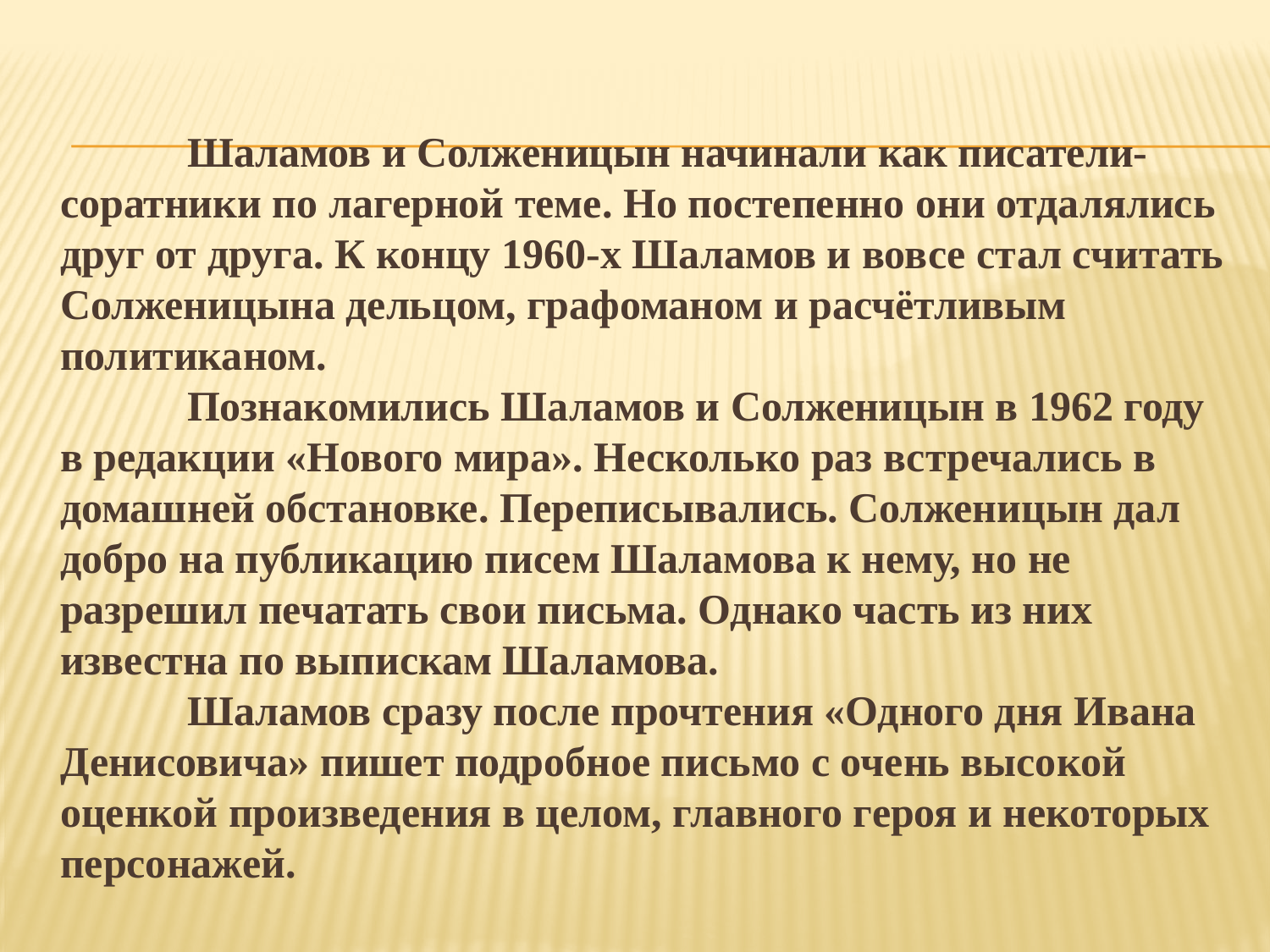

#
		Шаламов и Солженицын начинали как писатели-соратники по лагерной теме. Но постепенно они отдалялись друг от друга. К концу 1960-х Шаламов и вовсе стал считать Солженицына дельцом, графоманом и расчётливым политиканом.
	Познакомились Шаламов и Солженицын в 1962 году в редакции «Нового мира». Несколько раз встречались в домашней обстановке. Переписывались. Солженицын дал добро на публикацию писем Шаламова к нему, но не разрешил печатать свои письма. Однако часть из них известна по выпискам Шаламова.
	Шаламов сразу после прочтения «Одного дня Ивана Денисовича» пишет подробное письмо с очень высокой оценкой произведения в целом, главного героя и некоторых персонажей.